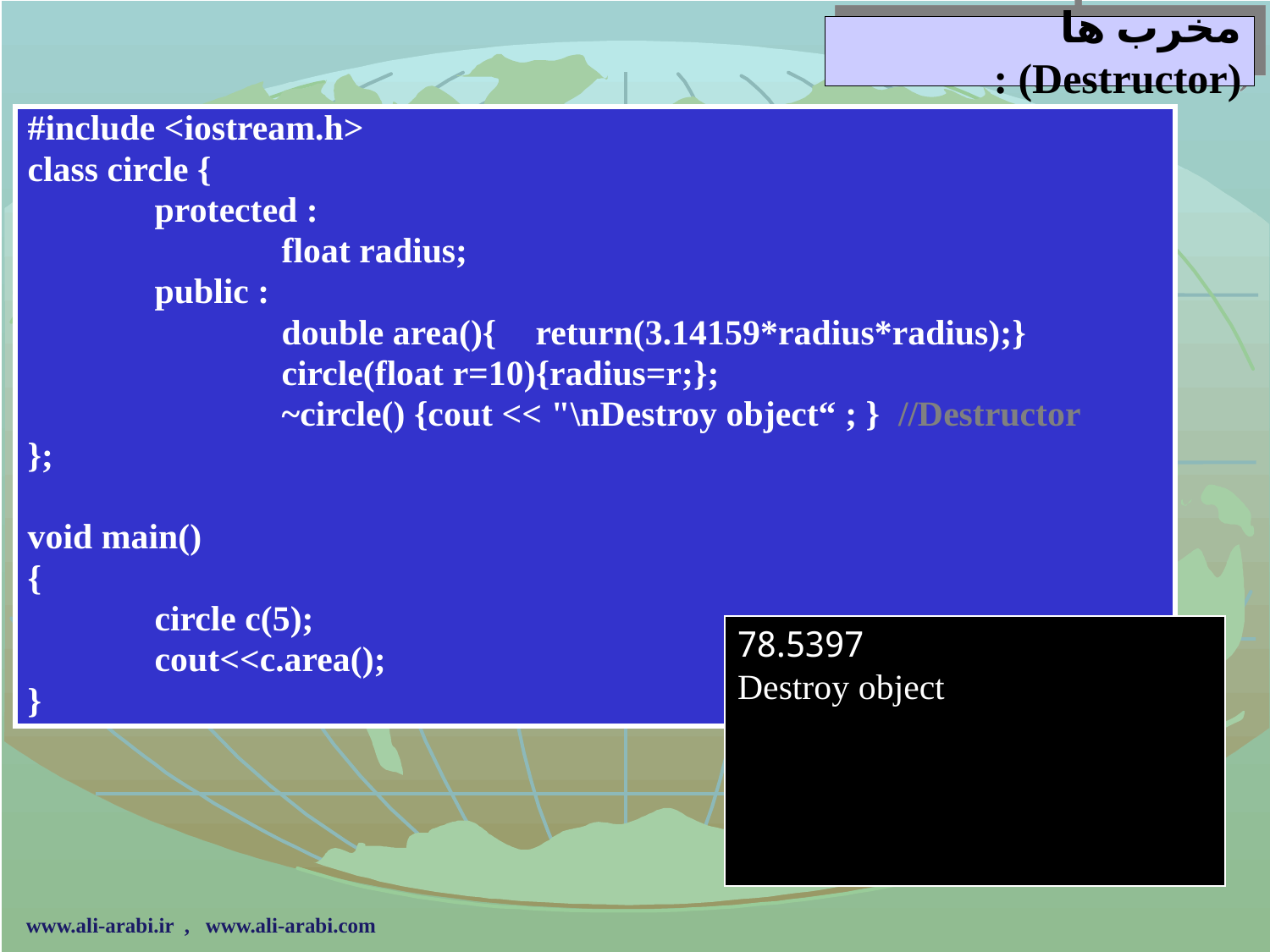

# مخرب ها (Destructor) :
#include <iostream.h>
class circle {
	protected :
		float radius;
	public :
		double area(){	return(3.14159*radius*radius);}
		circle(float r=10){radius=r;};
		~circle() {cout << "\nDestroy object“ ; }  //Destructor
};

void main()
{
	circle c(5);
	cout<<c.area();
}
78.5397
Destroy object